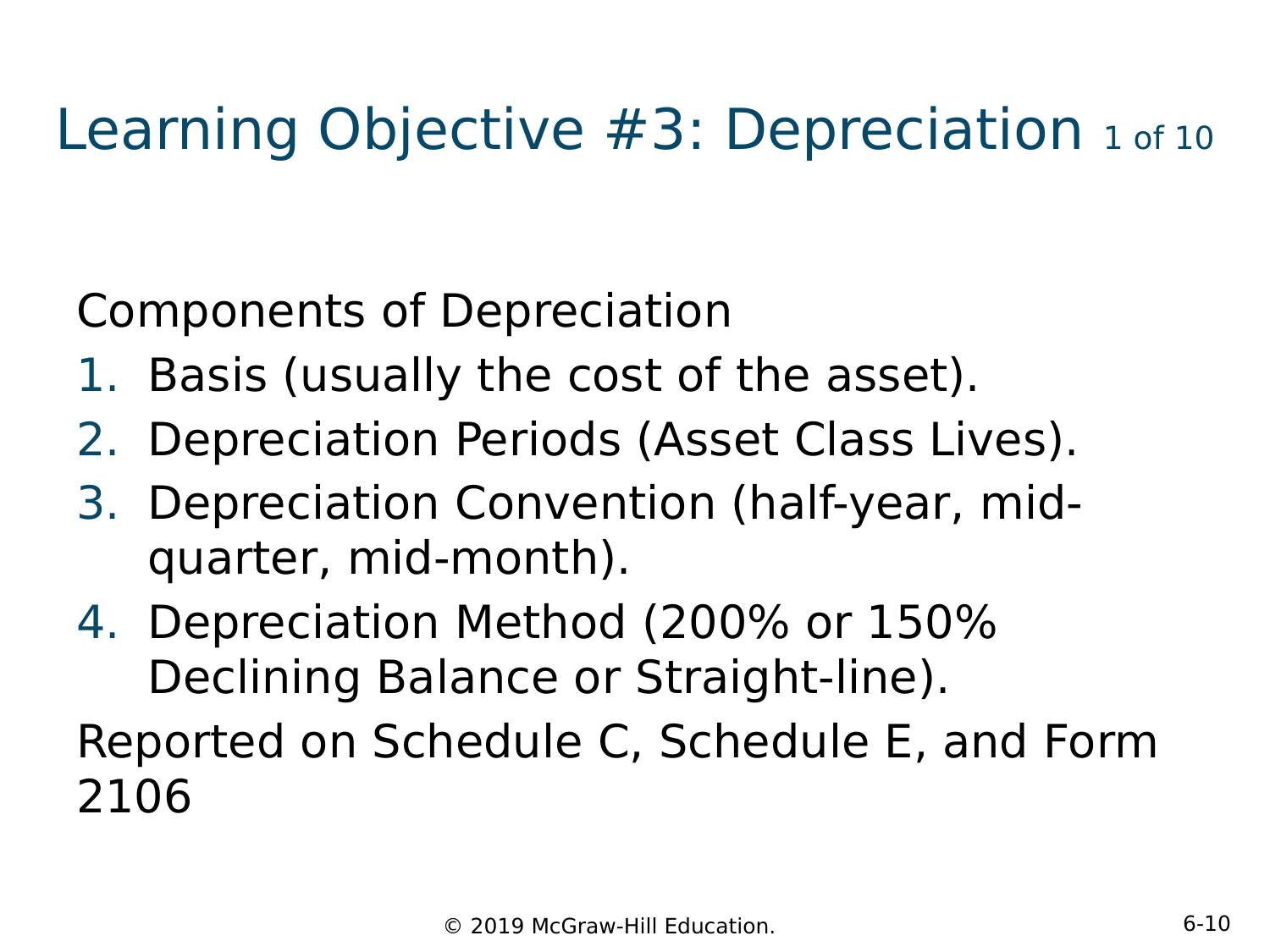

# Learning Objective #3: Depreciation 1 of 10
Components of Depreciation
Basis (usually the cost of the asset).
Depreciation Periods (Asset Class Lives).
Depreciation Convention (half-year, mid-quarter, mid-month).
Depreciation Method (200% or 150% Declining Balance or Straight-line).
Reported on Schedule C, Schedule E, and Form 2106